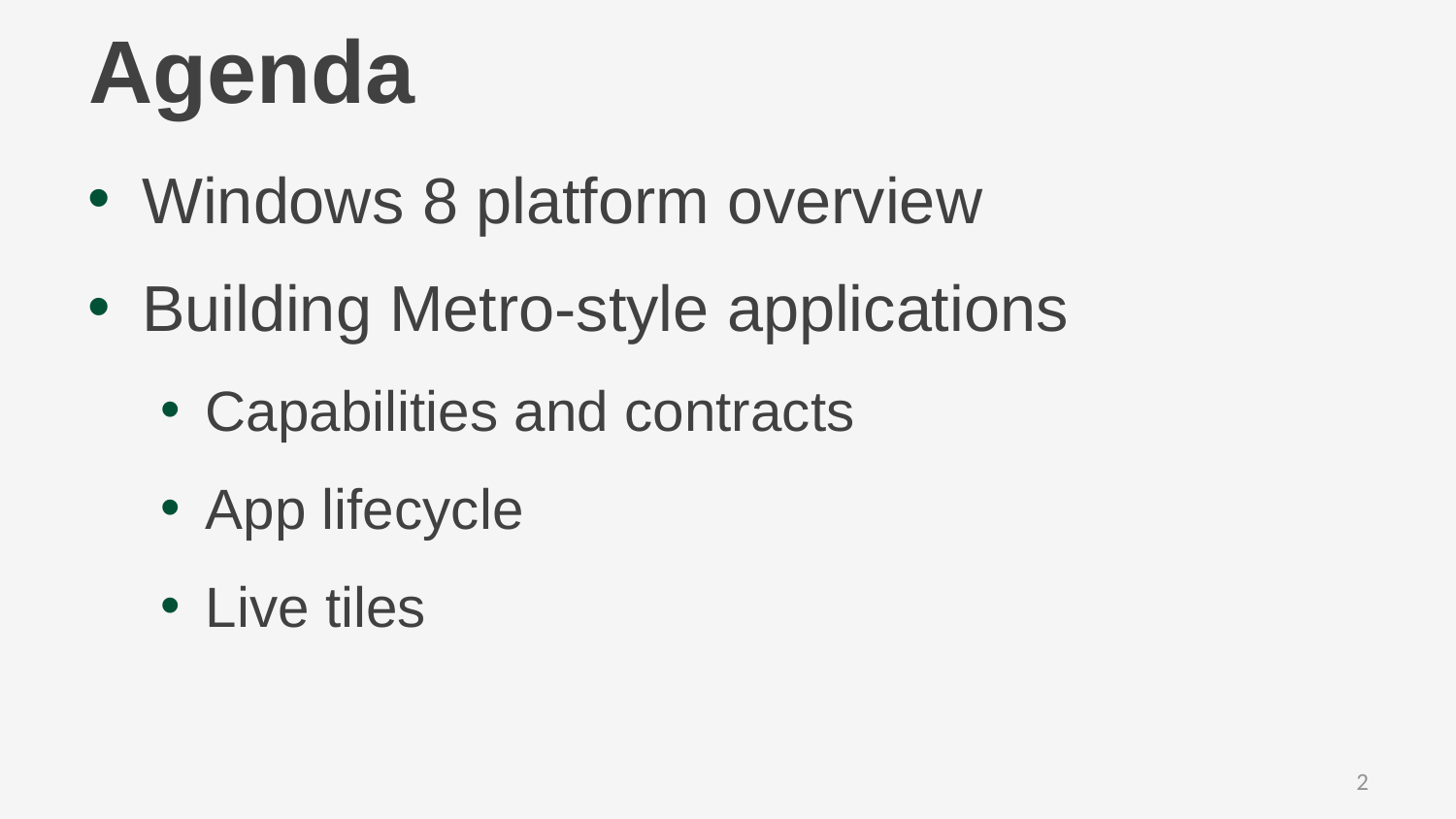

# Agenda
Windows 8 platform overview
Building Metro-style applications
Capabilities and contracts
App lifecycle
Live tiles
2